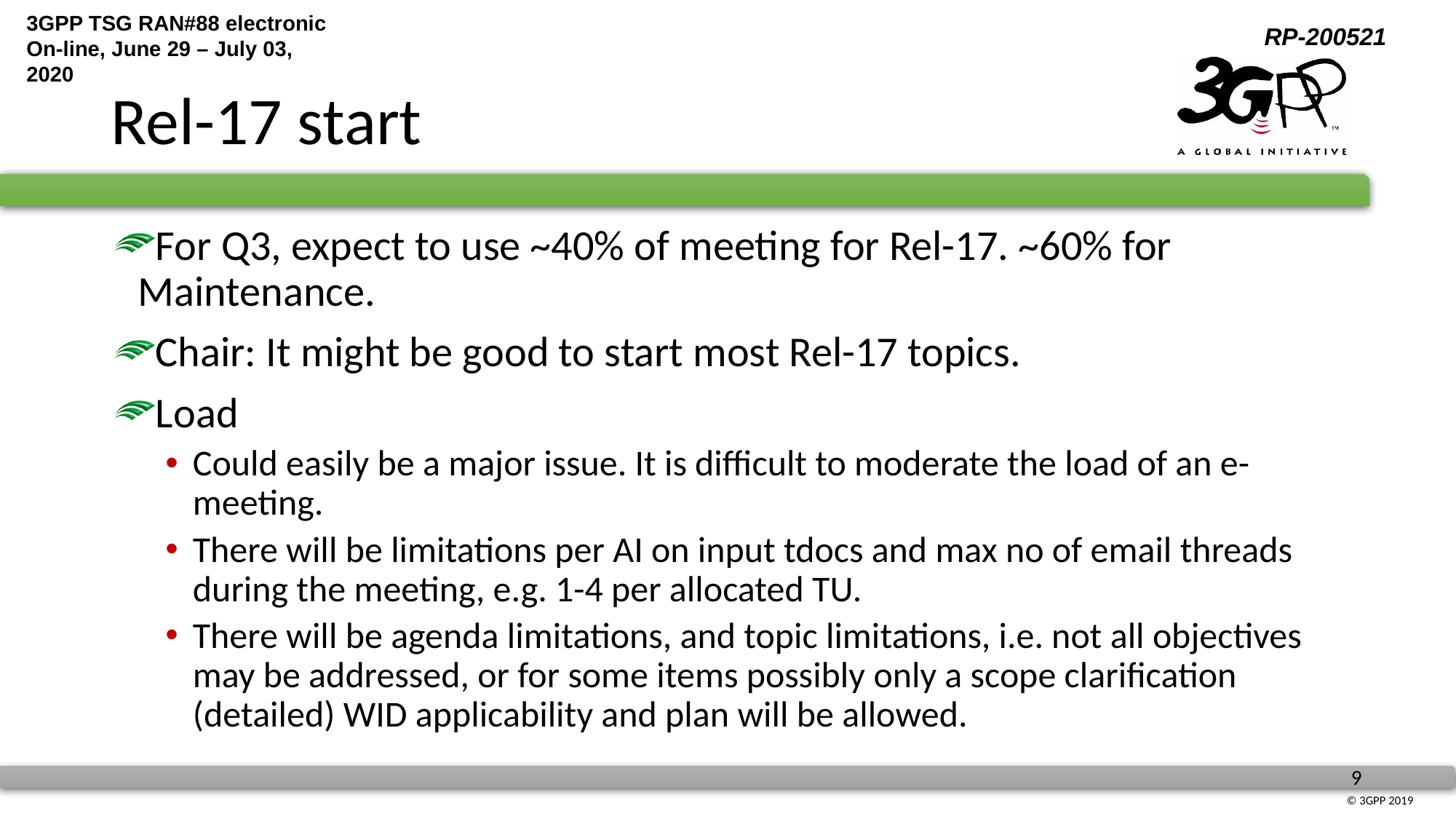

# Rel-17 start
For Q3, expect to use ~40% of meeting for Rel-17. ~60% for Maintenance.
Chair: It might be good to start most Rel-17 topics.
Load
Could easily be a major issue. It is difficult to moderate the load of an e-meeting.
There will be limitations per AI on input tdocs and max no of email threads during the meeting, e.g. 1-4 per allocated TU.
There will be agenda limitations, and topic limitations, i.e. not all objectives may be addressed, or for some items possibly only a scope clarification (detailed) WID applicability and plan will be allowed.